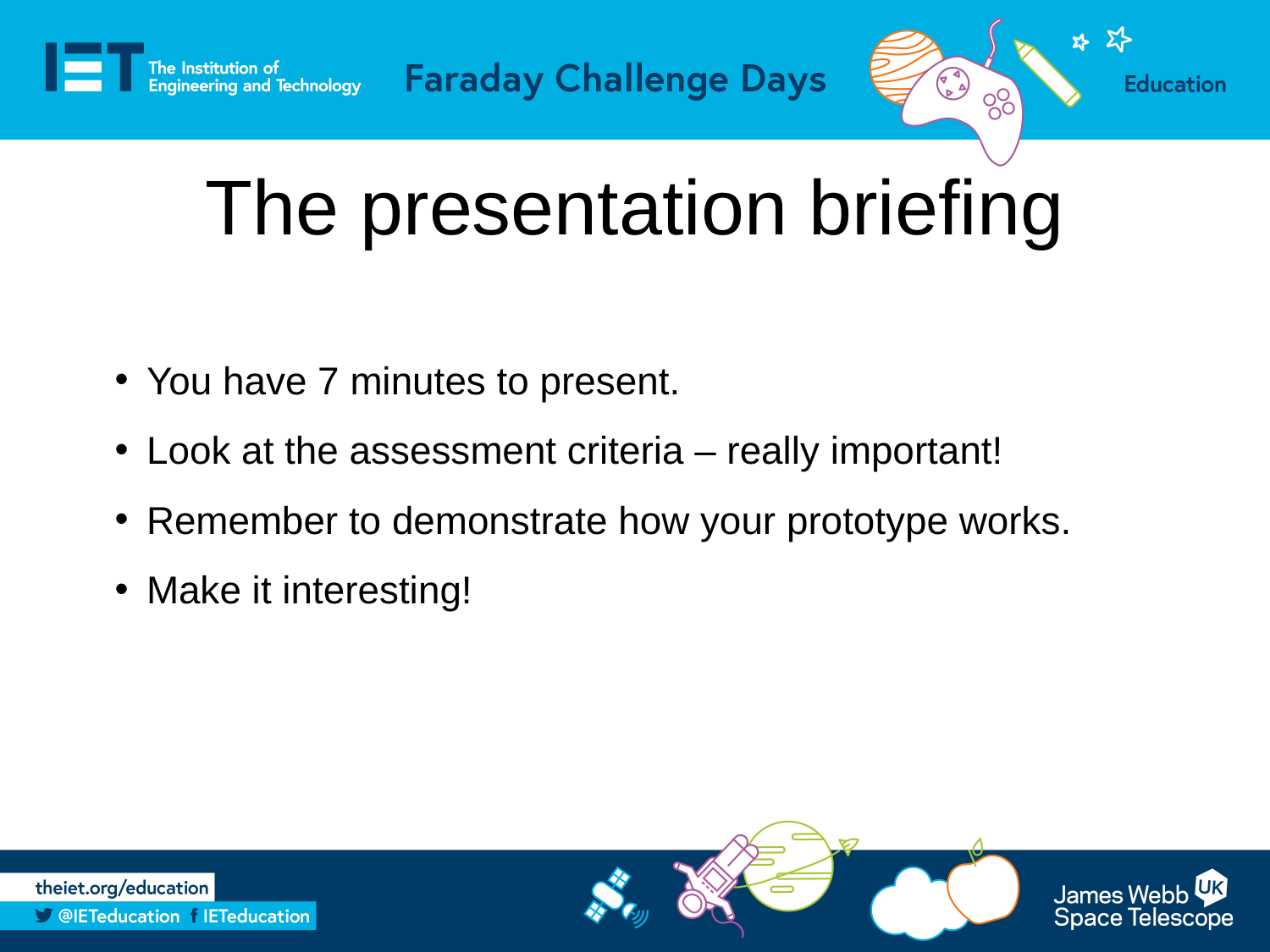

# The presentation briefing
You have 7 minutes to present.
Look at the assessment criteria – really important!
Remember to demonstrate how your prototype works.
Make it interesting!